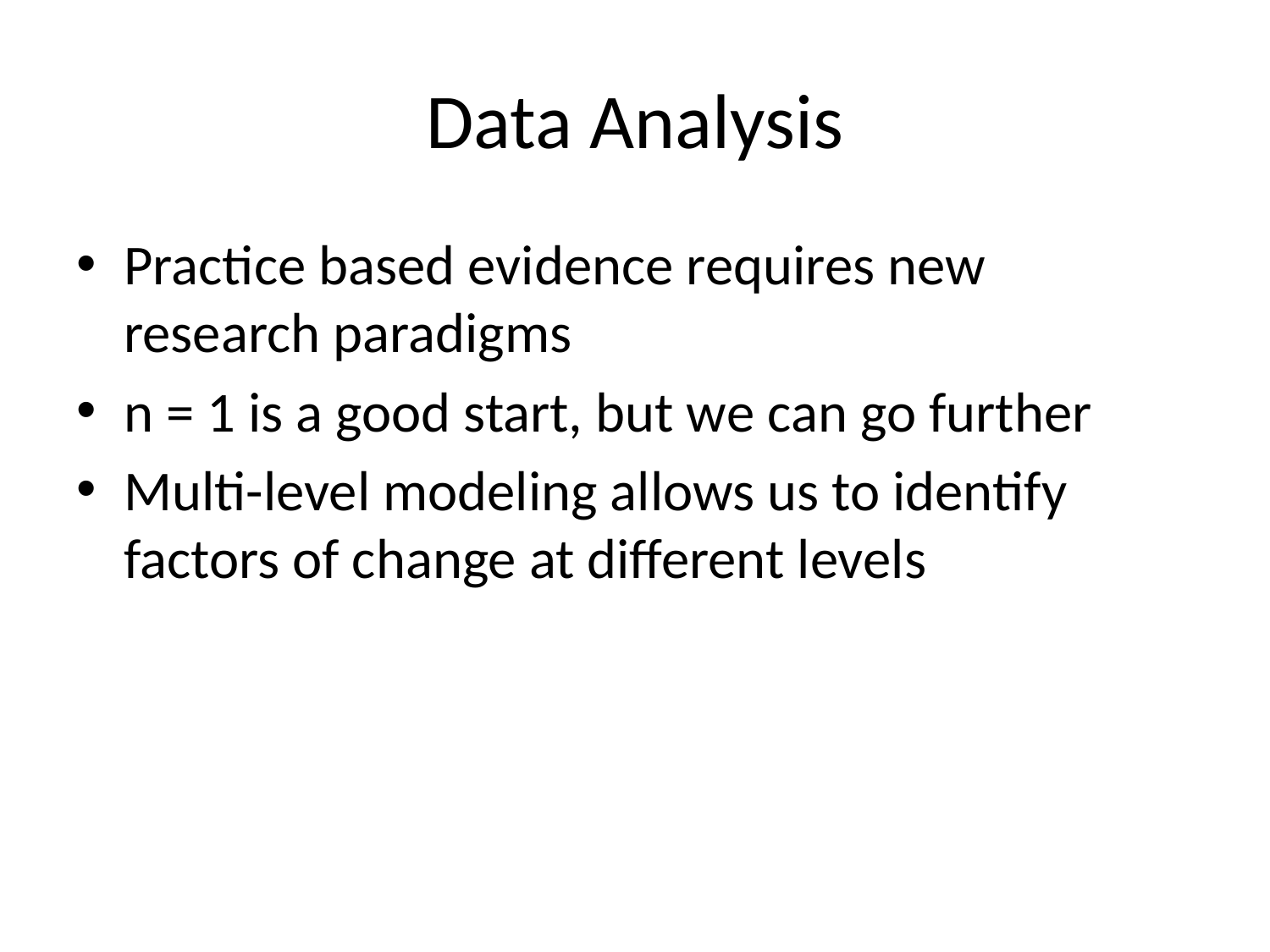

# Data Analysis
Practice based evidence requires new research paradigms
n = 1 is a good start, but we can go further
Multi-level modeling allows us to identify factors of change at different levels